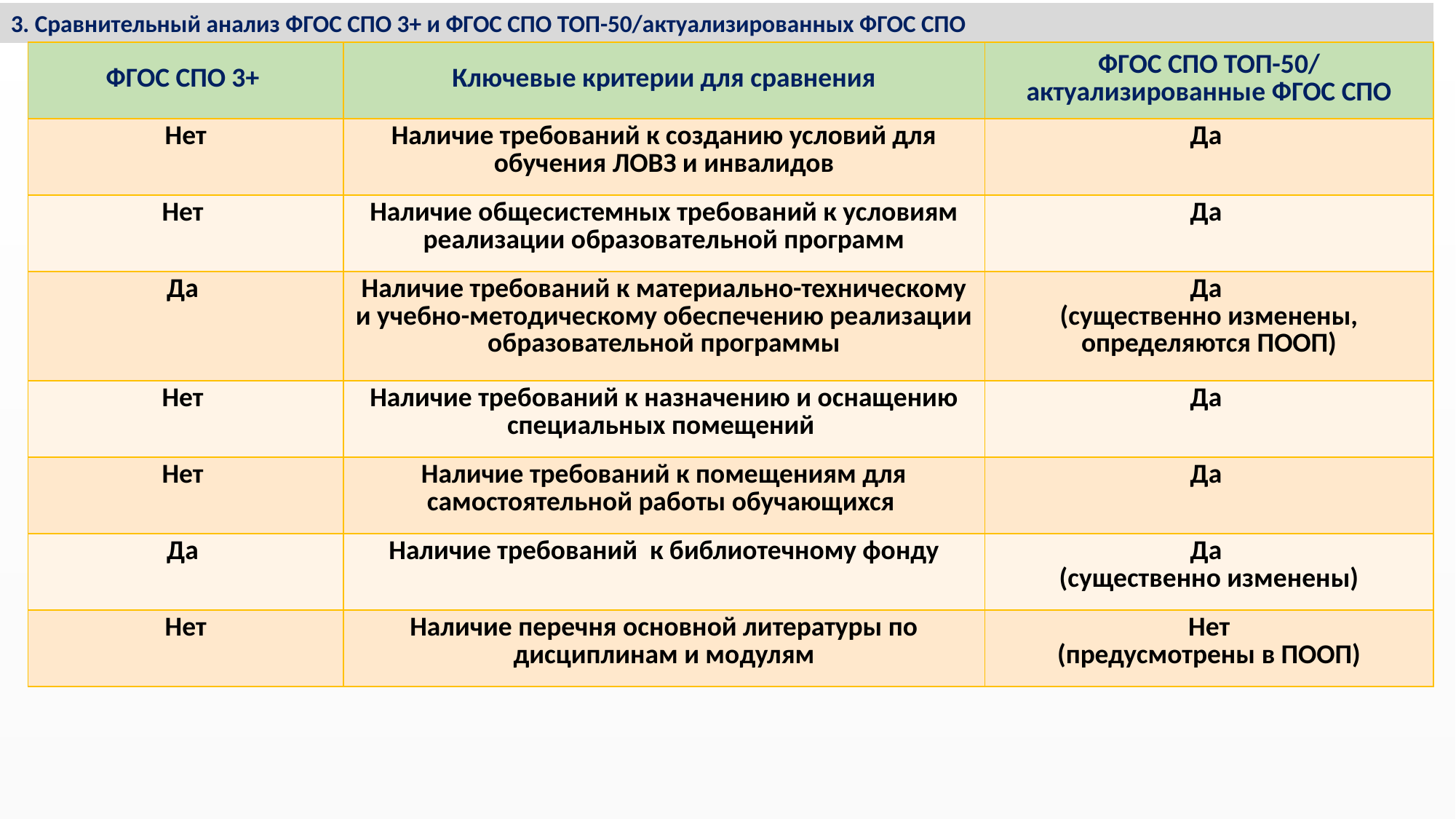

3. Сравнительный анализ ФГОС СПО 3+ и ФГОС СПО ТОП-50/актуализированных ФГОС СПО
| ФГОС СПО 3+ | Ключевые критерии для сравнения | ФГОС СПО ТОП-50/ актуализированные ФГОС СПО |
| --- | --- | --- |
| Нет | Наличие требований к созданию условий для обучения ЛОВЗ и инвалидов | Да |
| Нет | Наличие общесистемных требований к условиям реализации образовательной программ | Да |
| Да | Наличие требований к материально-техническому и учебно-методическому обеспечению реализации образовательной программы | Да (существенно изменены, определяются ПООП) |
| Нет | Наличие требований к назначению и оснащению специальных помещений | Да |
| Нет | Наличие требований к помещениям для самостоятельной работы обучающихся | Да |
| Да | Наличие требований к библиотечному фонду | Да (существенно изменены) |
| Нет | Наличие перечня основной литературы по дисциплинам и модулям | Нет (предусмотрены в ПООП) |